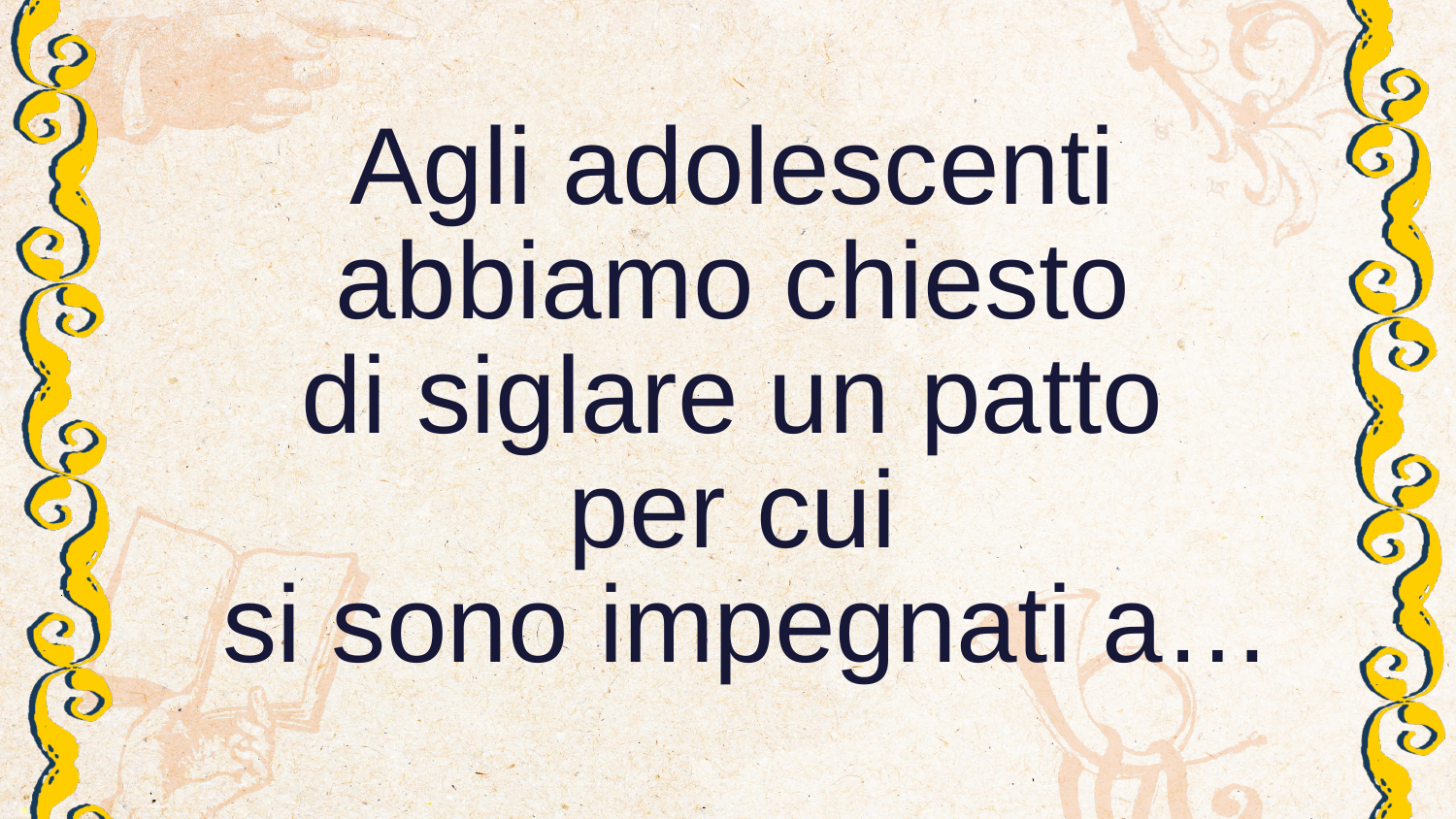

Agli adolescenti
abbiamo chiesto
di siglare un patto
per cui
si sono impegnati a…